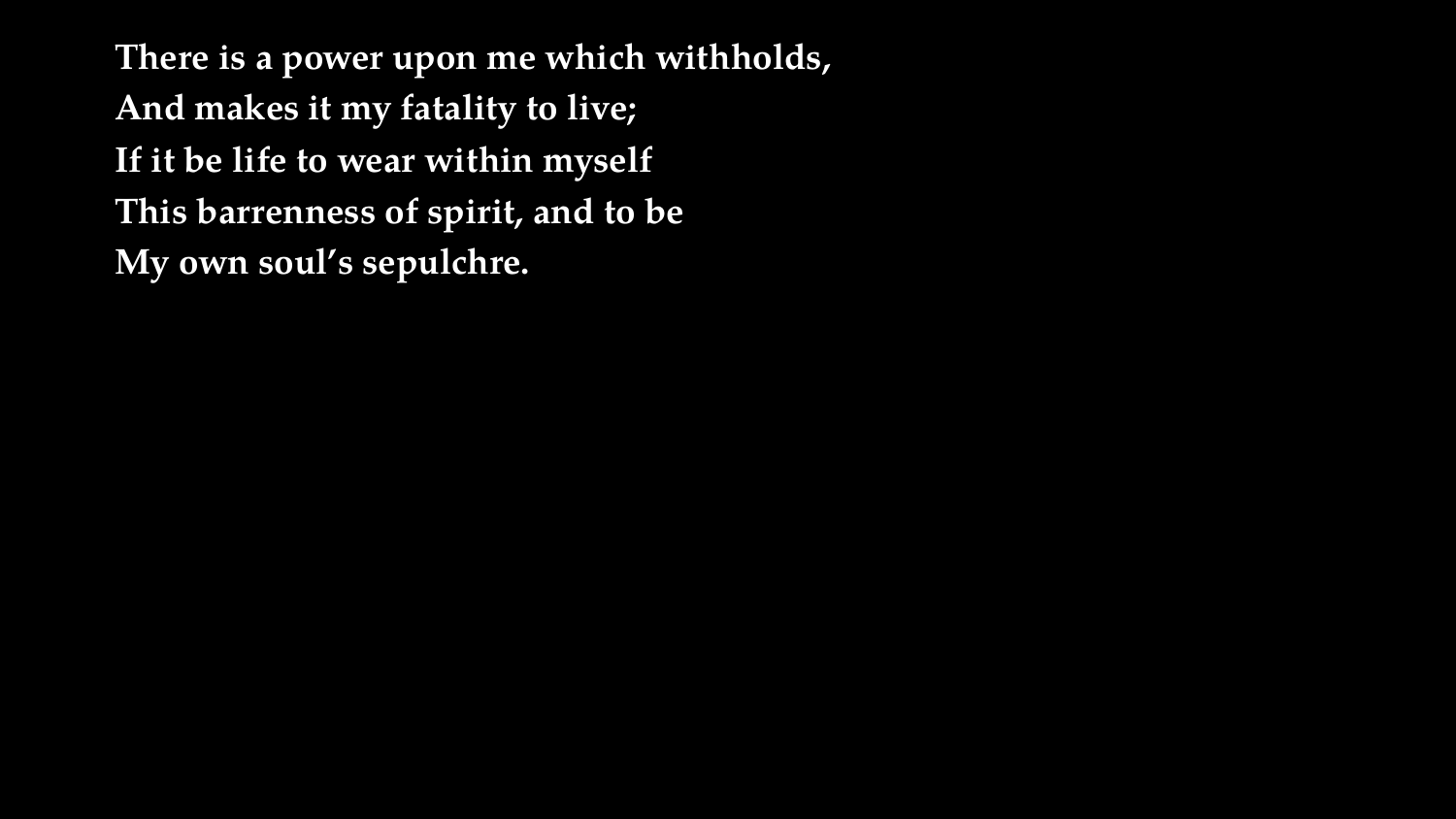

# There is a power upon me which withholds, And makes it my fatality to live; If it be life to wear within myself This barrenness of spirit, and to be My own soul’s sepulchre.